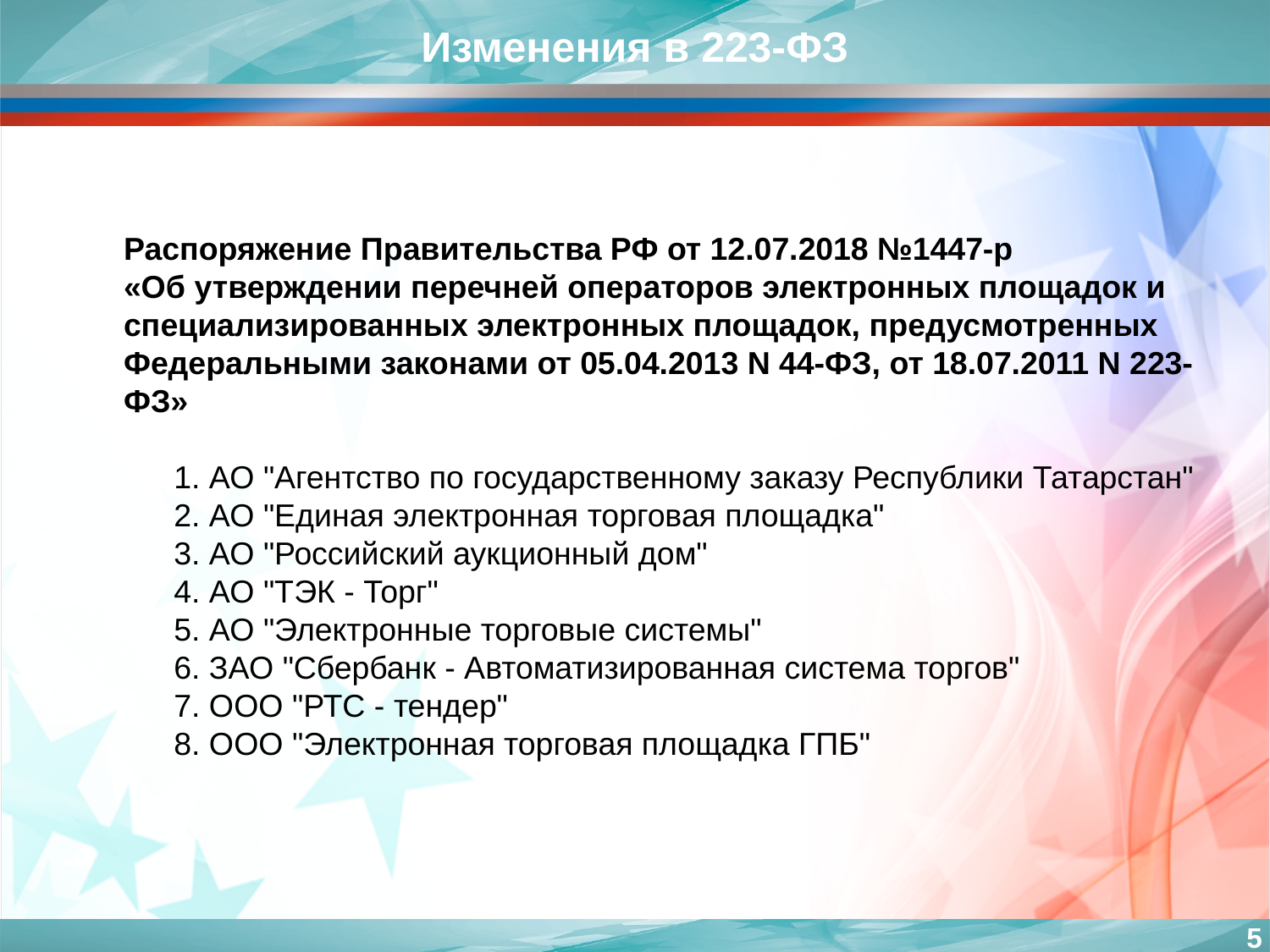

Изменения в 223-ФЗ
Распоряжение Правительства РФ от 12.07.2018 №1447-р
«Об утверждении перечней операторов электронных площадок и специализированных электронных площадок, предусмотренных Федеральными законами от 05.04.2013 N 44-ФЗ, от 18.07.2011 N 223-ФЗ»

1. АО "Агентство по государственному заказу Республики Татарстан"
2. АО "Единая электронная торговая площадка"
3. АО "Российский аукционный дом"
4. АО "ТЭК - Торг"
5. АО "Электронные торговые системы"
6. ЗАО "Сбербанк - Автоматизированная система торгов"
7. ООО "РТС - тендер"
8. ООО "Электронная торговая площадка ГПБ"
5